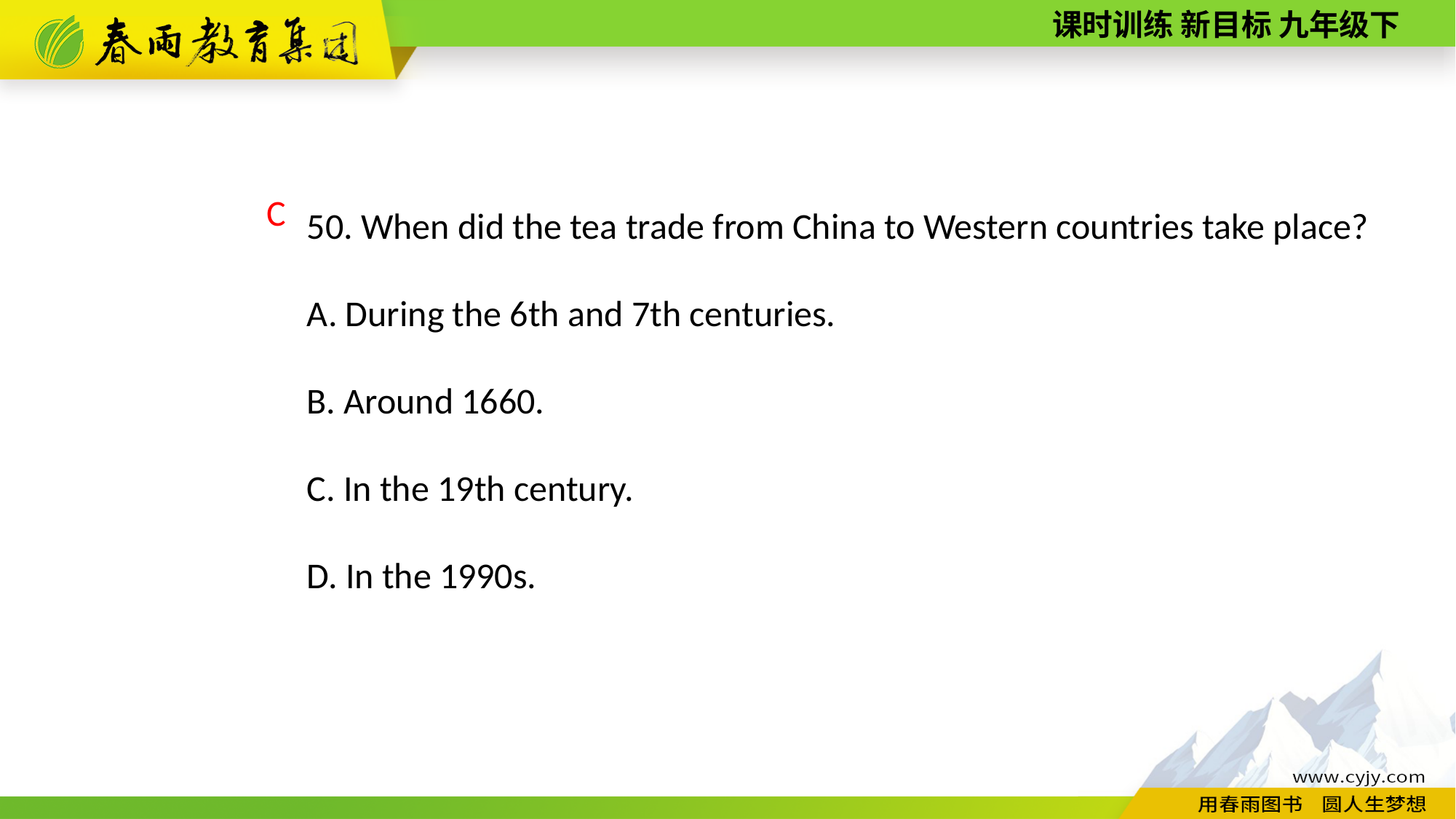

50. When did the tea trade from China to Western countries take place?
A. During the 6th and 7th centuries.
B. Around 1660.
C. In the 19th century.
D. In the 1990s.
C